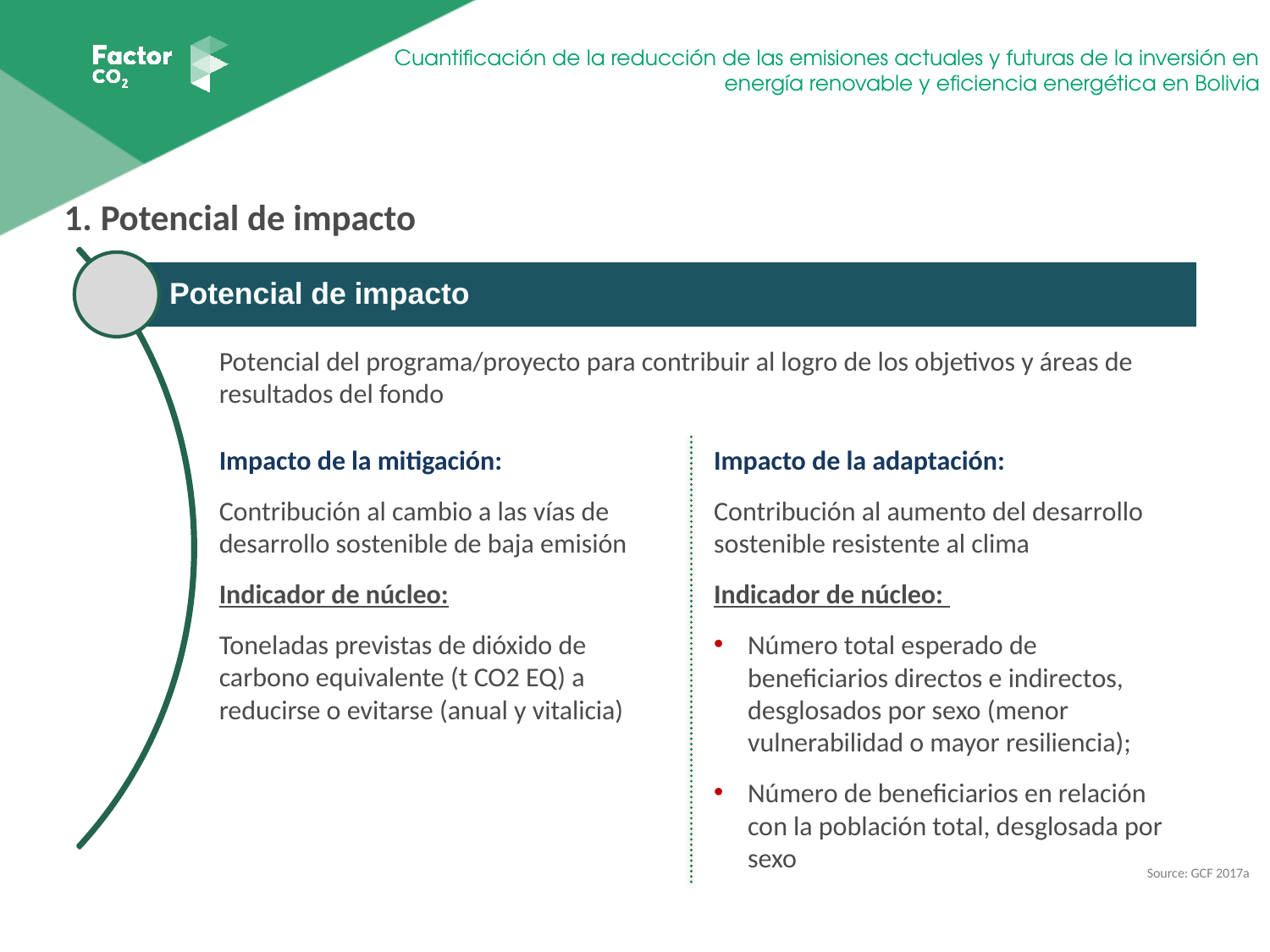

1. Potencial de impacto

Potencial de impacto
Potencial del programa/proyecto para contribuir al logro de los objetivos y áreas de resultados del fondo
Impacto de la adaptación:
Contribución al aumento del desarrollo sostenible resistente al clima
Indicador de núcleo:
Número total esperado de beneficiarios directos e indirectos, desglosados por sexo (menor vulnerabilidad o mayor resiliencia);
Número de beneficiarios en relación con la población total, desglosada por sexo
Impacto de la mitigación:
Contribución al cambio a las vías de desarrollo sostenible de baja emisión
Indicador de núcleo:
Toneladas previstas de dióxido de carbono equivalente (t CO2 EQ) a reducirse o evitarse (anual y vitalicia)

Source: GCF 2017a